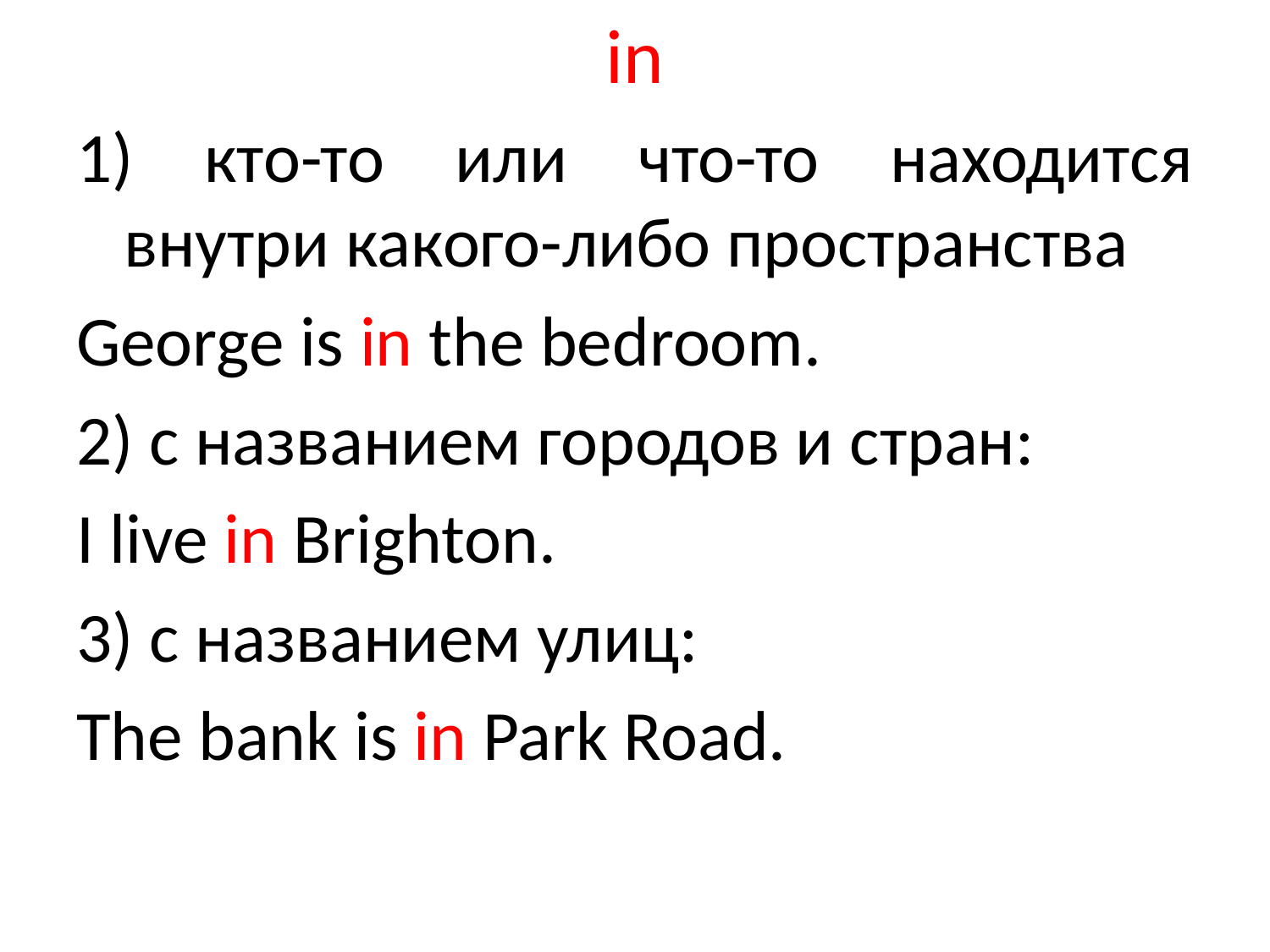

# in
1) кто-то или что-то находится внутри какого-либо пространства
George is in the bedroom.
2) с названием городов и стран:
I live in Brighton.
3) с названием улиц:
The bank is in Park Road.